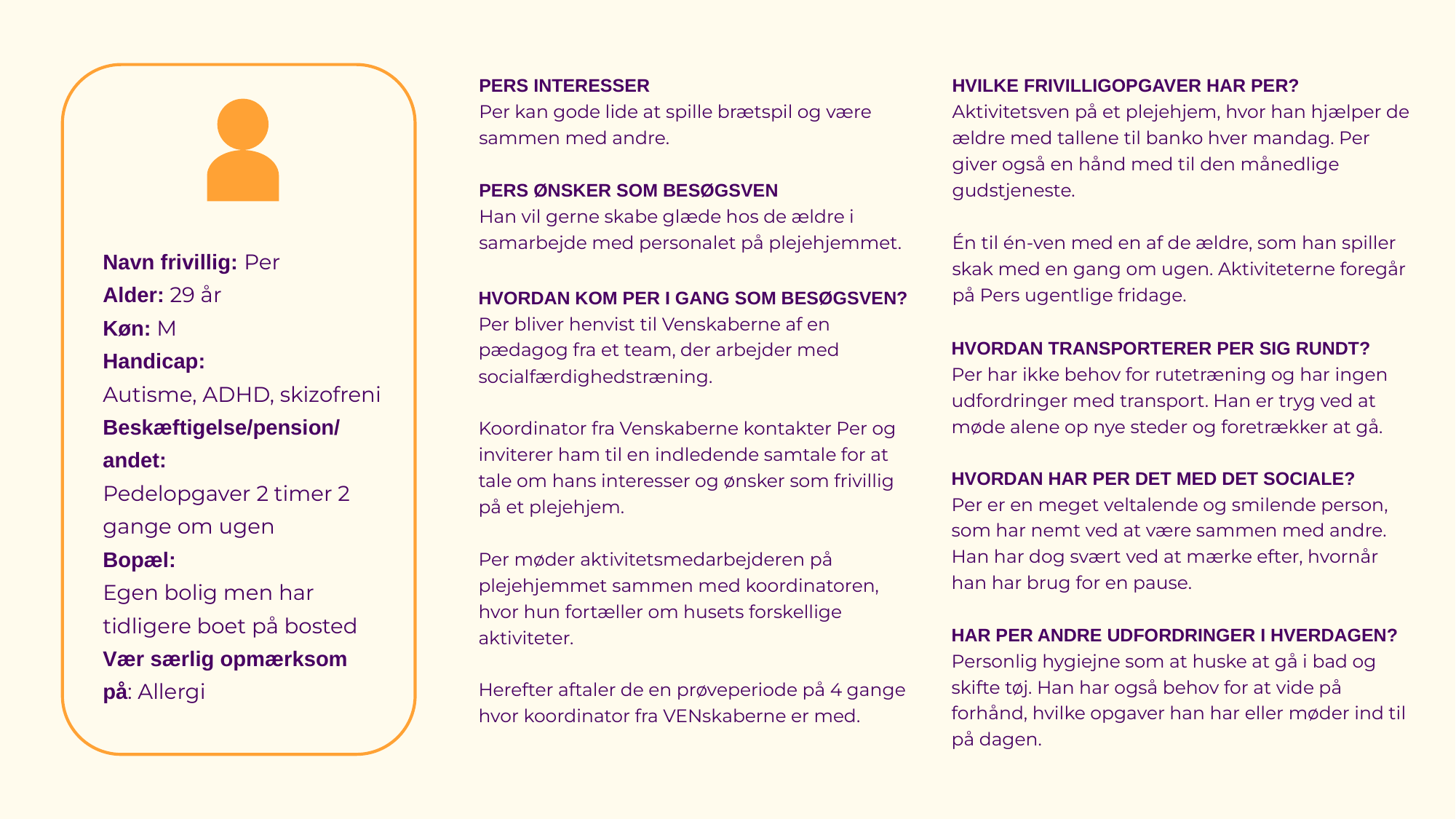

PERS INTERESSER
Per kan gode lide at spille brætspil og være sammen med andre.

PERS ØNSKER SOM BESØGSVEN
Han vil gerne skabe glæde hos de ældre i  samarbejde med personalet på plejehjemmet.
HVILKE FRIVILLIGOPGAVER HAR PER?
Aktivitetsven på et plejehjem, hvor han hjælper de ældre med tallene til banko hver mandag. Per giver også en hånd med til den månedlige gudstjeneste.

Én til én-ven med en af de ældre, som han spiller skak med en gang om ugen. Aktiviteterne foregår på Pers ugentlige fridage.

Navn frivillig: Per
Alder: 29 år
Køn: M
Handicap:
Autisme, ADHD, skizofreni
Beskæftigelse/pension/
andet:
Pedelopgaver 2 timer 2 gange om ugen
Bopæl:
Egen bolig men har tidligere boet på bosted
Vær særlig opmærksom
på: Allergi
HVORDAN KOM PER I GANG SOM BESØGSVEN?
Per bliver henvist til Venskaberne af en pædagog fra et team, der arbejder med socialfærdighedstræning.

Koordinator fra Venskaberne kontakter Per og inviterer ham til en indledende samtale for at tale om hans interesser og ønsker som frivillig på et plejehjem.

Per møder aktivitetsmedarbejderen på plejehjemmet sammen med koordinatoren, hvor hun fortæller om husets forskellige aktiviteter.

Herefter aftaler de en prøveperiode på 4 gange hvor koordinator fra VENskaberne er med.
HVORDAN TRANSPORTERER PER SIG RUNDT?
Per har ikke behov for rutetræning og har ingen udfordringer med transport. Han er tryg ved at møde alene op nye steder og foretrækker at gå.
HVORDAN HAR PER DET MED DET SOCIALE?
Per er en meget veltalende og smilende person, som har nemt ved at være sammen med andre.
Han har dog svært ved at mærke efter, hvornår han har brug for en pause.
HAR PER ANDRE UDFORDRINGER I HVERDAGEN?
Personlig hygiejne som at huske at gå i bad og skifte tøj. Han har også behov for at vide på forhånd, hvilke opgaver han har eller møder ind til på dagen.